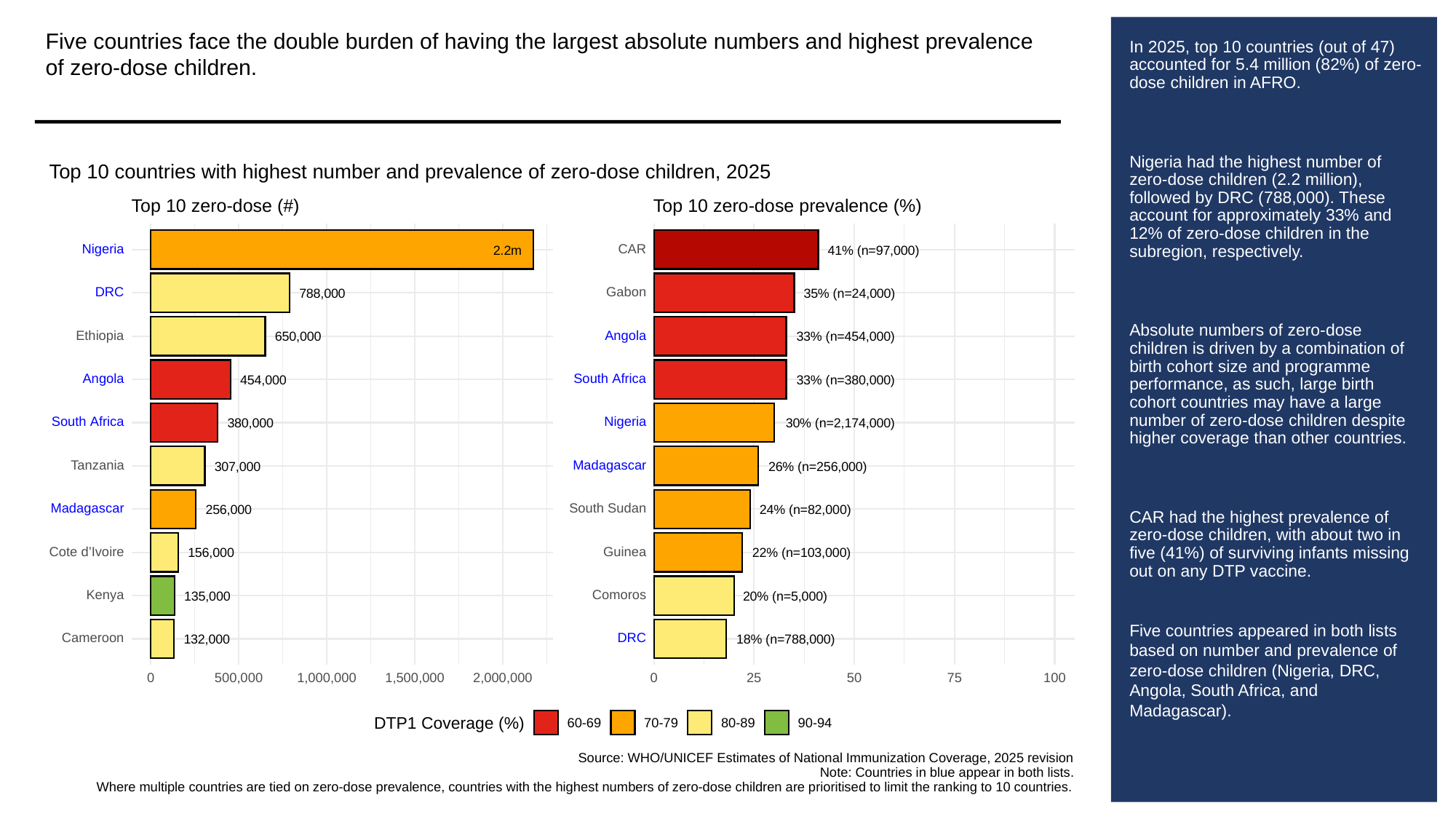

Five countries face the double burden of having the largest absolute numbers and highest prevalence of zero-dose children.
# In 2025, top 10 countries (out of 47) accounted for 5.4 million (82%) of zero-dose children in AFRO.

Nigeria had the highest number of zero-dose children (2.2 million), followed by DRC (788,000). These account for approximately 33% and 12% of zero-dose children in the subregion, respectively.

Absolute numbers of zero-dose children is driven by a combination of birth cohort size and programme performance, as such, large birth cohort countries may have a large number of zero-dose children despite higher coverage than other countries.

CAR had the highest prevalence of zero-dose children, with about two in five (41%) of surviving infants missing out on any DTP vaccine.

Five countries appeared in both lists based on number and prevalence of zero-dose children (Nigeria, DRC, Angola, South Africa, and Madagascar).

Top 10 countries with highest number and prevalence of zero-dose children, 2025
Top 10 zero-dose (#)
Top 10 zero-dose prevalence (%)

Nigeria
CAR
2.2m
41% (n=97,000)

DRC
Gabon
788,000
35% (n=24,000)

Ethiopia
Angola
650,000
33% (n=454,000)

Angola
South
Africa
454,000
33% (n=380,000)

South
Africa
Nigeria
380,000
30% (n=2,174,000)

Tanzania
Madagascar
307,000
26% (n=256,000)

Madagascar
South
Sudan
256,000
24% (n=82,000)

Cote
d’Ivoire
Guinea
156,000
22% (n=103,000)

Kenya
Comoros
135,000
20% (n=5,000)

Cameroon
DRC
132,000
18% (n=788,000)

0
500,000
1,000,000
1,500,000
2,000,000
0
25
50
75
100

DTP1 Coverage (%)
60-69
70-79
80-89
90-94
Source: WHO/UNICEF Estimates of National Immunization Coverage, 2025 revision
Note: Countries in blue appear in both lists.
Where multiple countries are tied on zero-dose prevalence, countries with the highest numbers of zero-dose children are prioritised to limit the ranking to 10 countries.